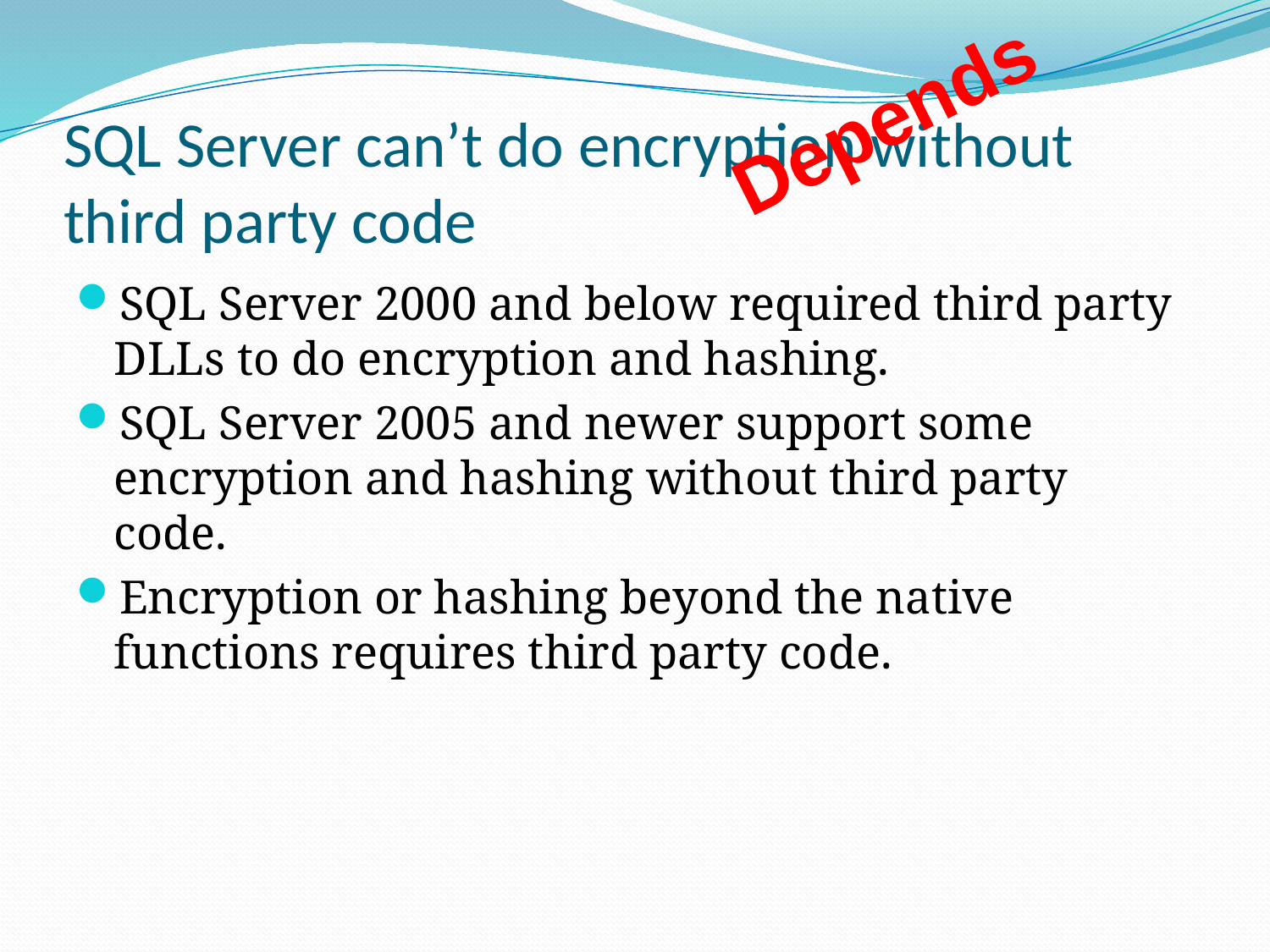

Depends
# SQL Server can’t do encryption without third party code
SQL Server 2000 and below required third party DLLs to do encryption and hashing.
SQL Server 2005 and newer support some encryption and hashing without third party code.
Encryption or hashing beyond the native functions requires third party code.